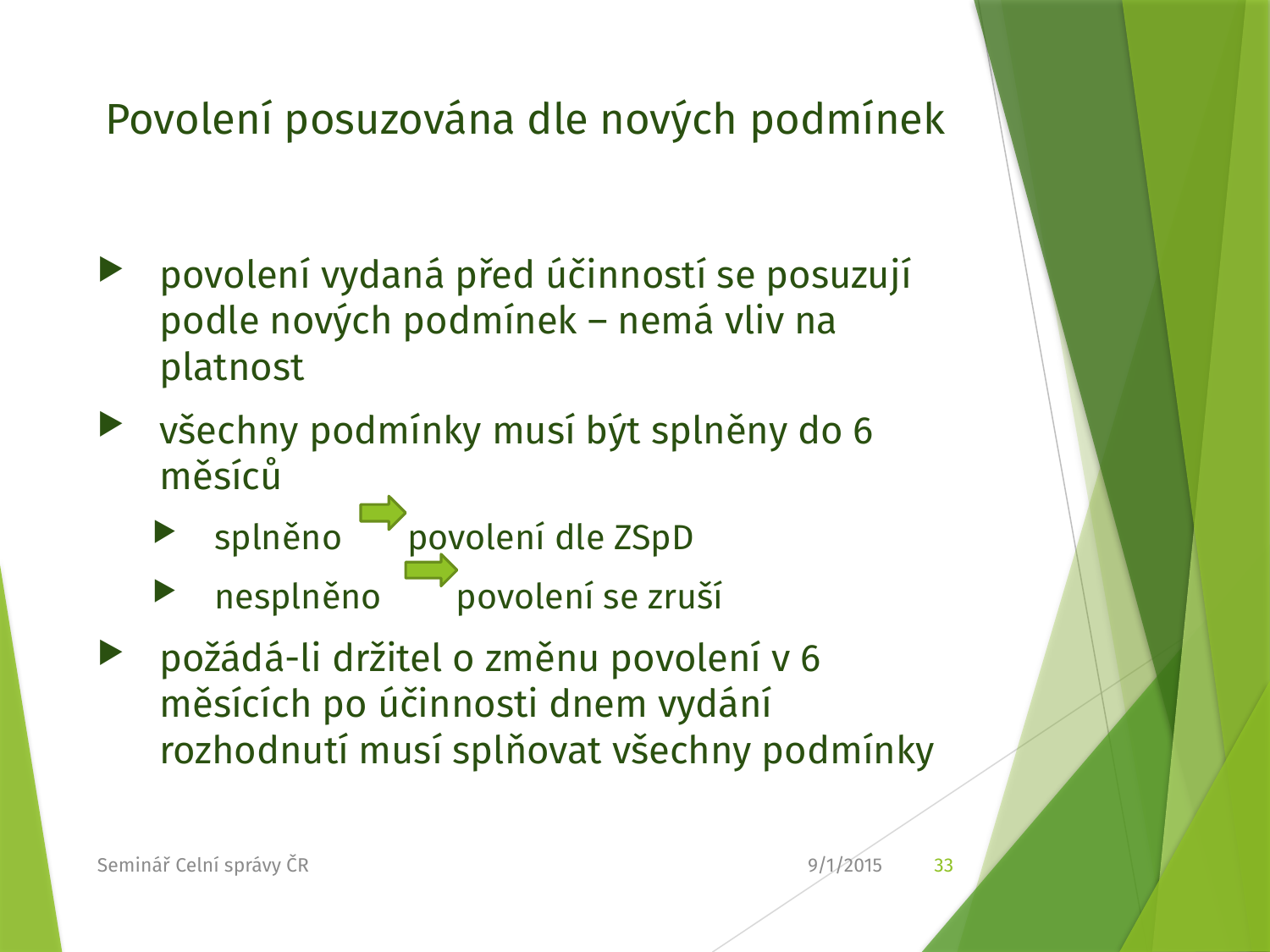

# Povolení posuzována dle nových podmínek
povolení vydaná před účinností se posuzují podle nových podmínek – nemá vliv na platnost
všechny podmínky musí být splněny do 6 měsíců
splněno       povolení dle ZSpD
nesplněno        povolení se zruší
požádá-li držitel o změnu povolení v 6 měsících po účinnosti dnem vydání rozhodnutí musí splňovat všechny podmínky

9/1/2015
33
Seminář Celní správy ČR